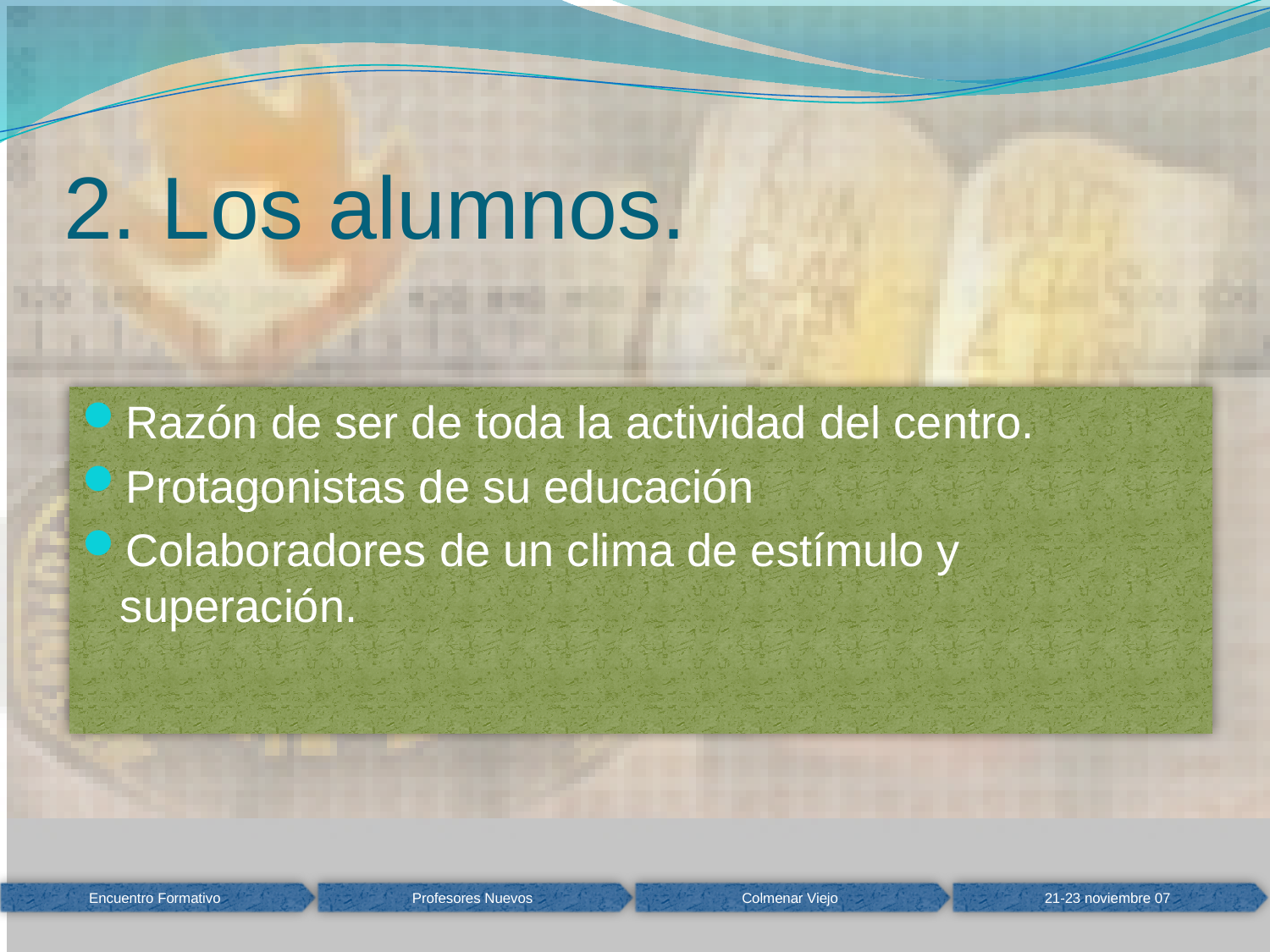

# 2. Los alumnos.
Razón de ser de toda la actividad del centro.
Protagonistas de su educación
Colaboradores de un clima de estímulo y superación.
21-23 noviembre 07
Encuentro Formativo
Profesores Nuevos
Colmenar Viejo